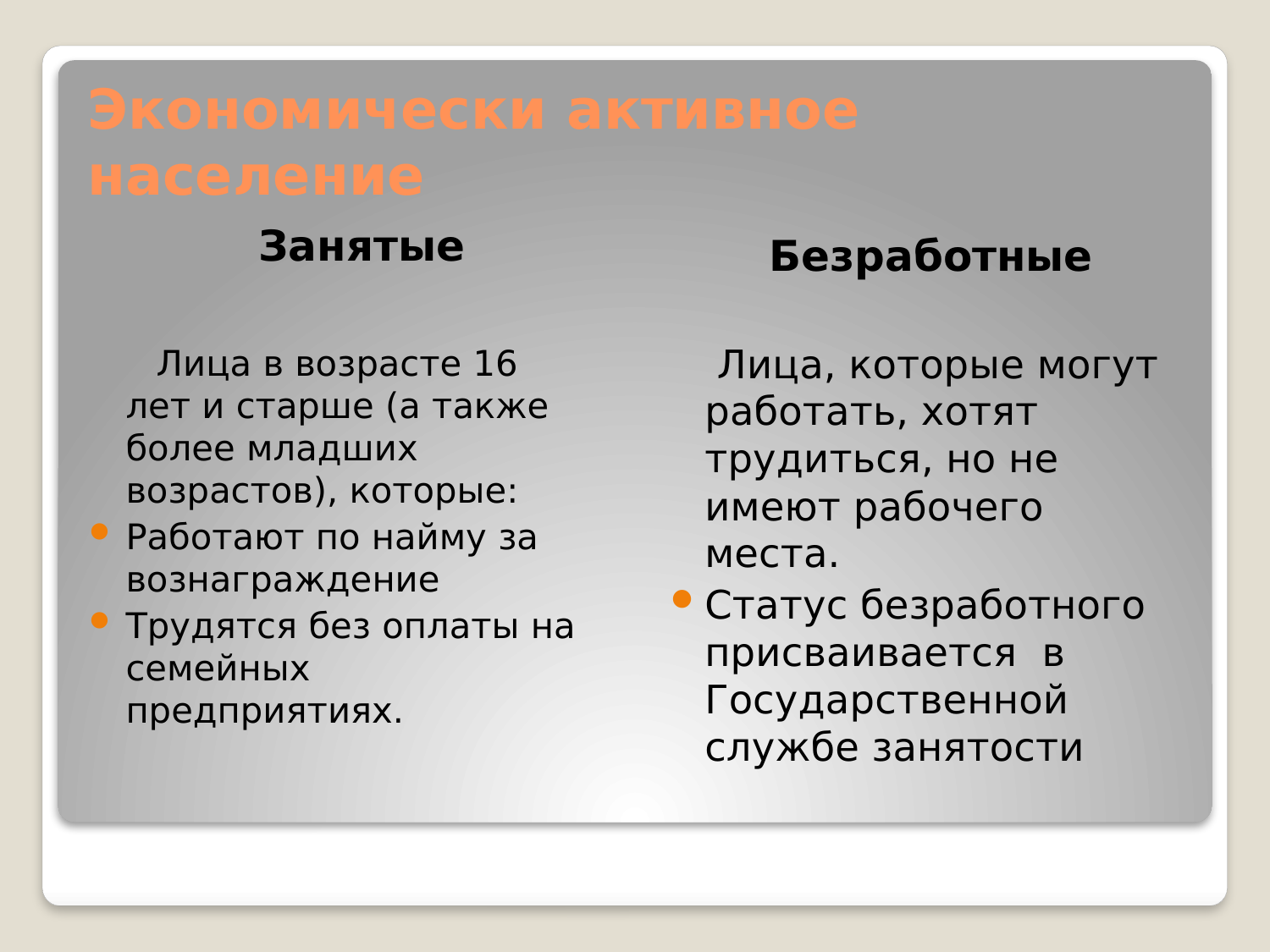

# Экономически активное население
Занятые
Безработные
    Лица, которые могут работать, хотят трудиться, но не имеют рабочего места.
Статус безработного присваивается  в Государственной службе занятости
      Лица в возрасте 16 лет и старше (а также более младших возрастов), которые:
Работают по найму за вознаграждение
Трудятся без оплаты на семейных предприятиях.